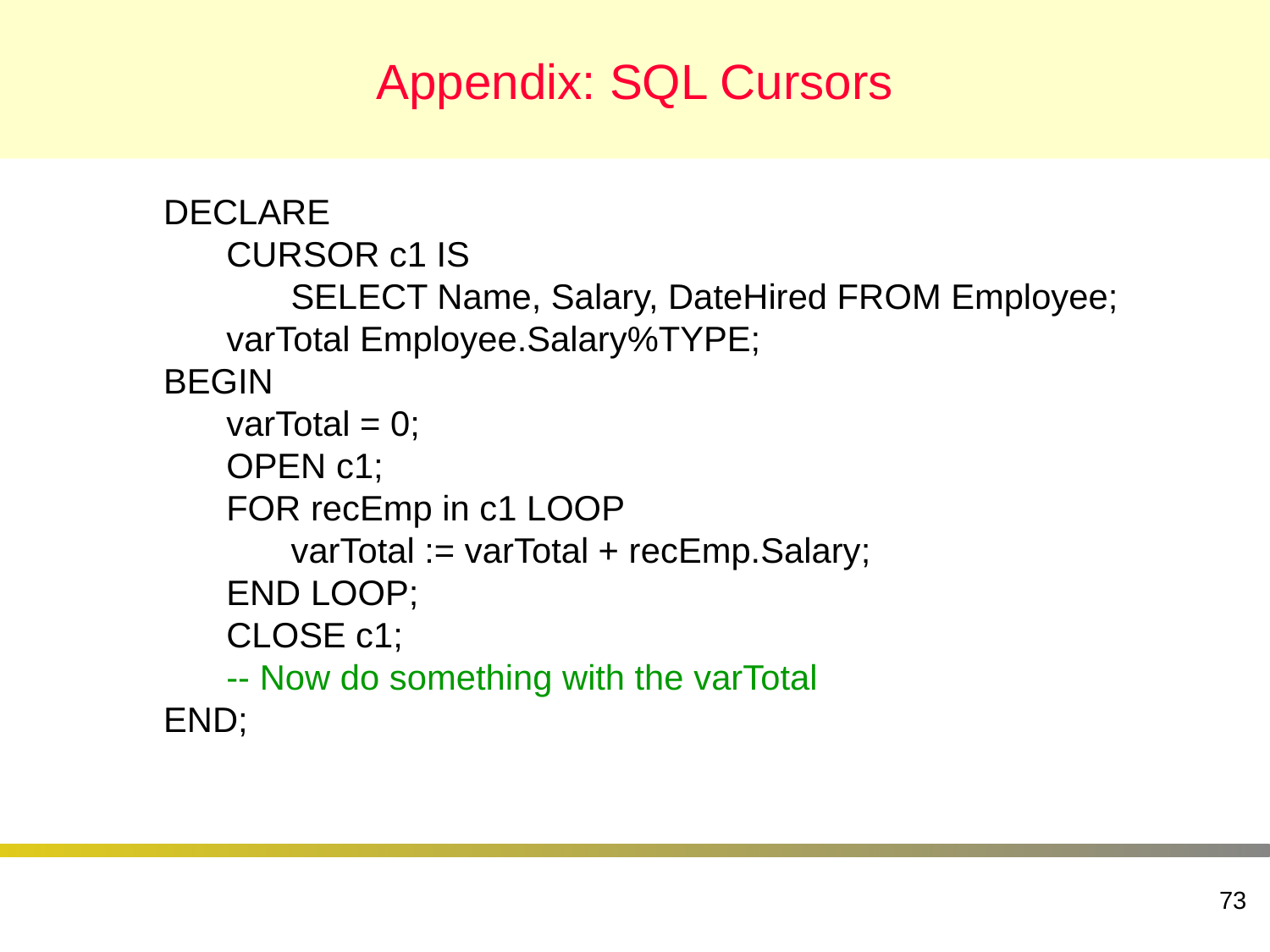

# Appendix: SQL Cursors
DECLARE
	CURSOR c1 IS
		SELECT Name, Salary, DateHired FROM Employee;
	varTotal Employee.Salary%TYPE;
BEGIN
	varTotal = 0;
	OPEN c1;
	FOR recEmp in c1 LOOP
		varTotal := varTotal + recEmp.Salary;
	END LOOP;
	CLOSE c1;
	-- Now do something with the varTotal
END;
73